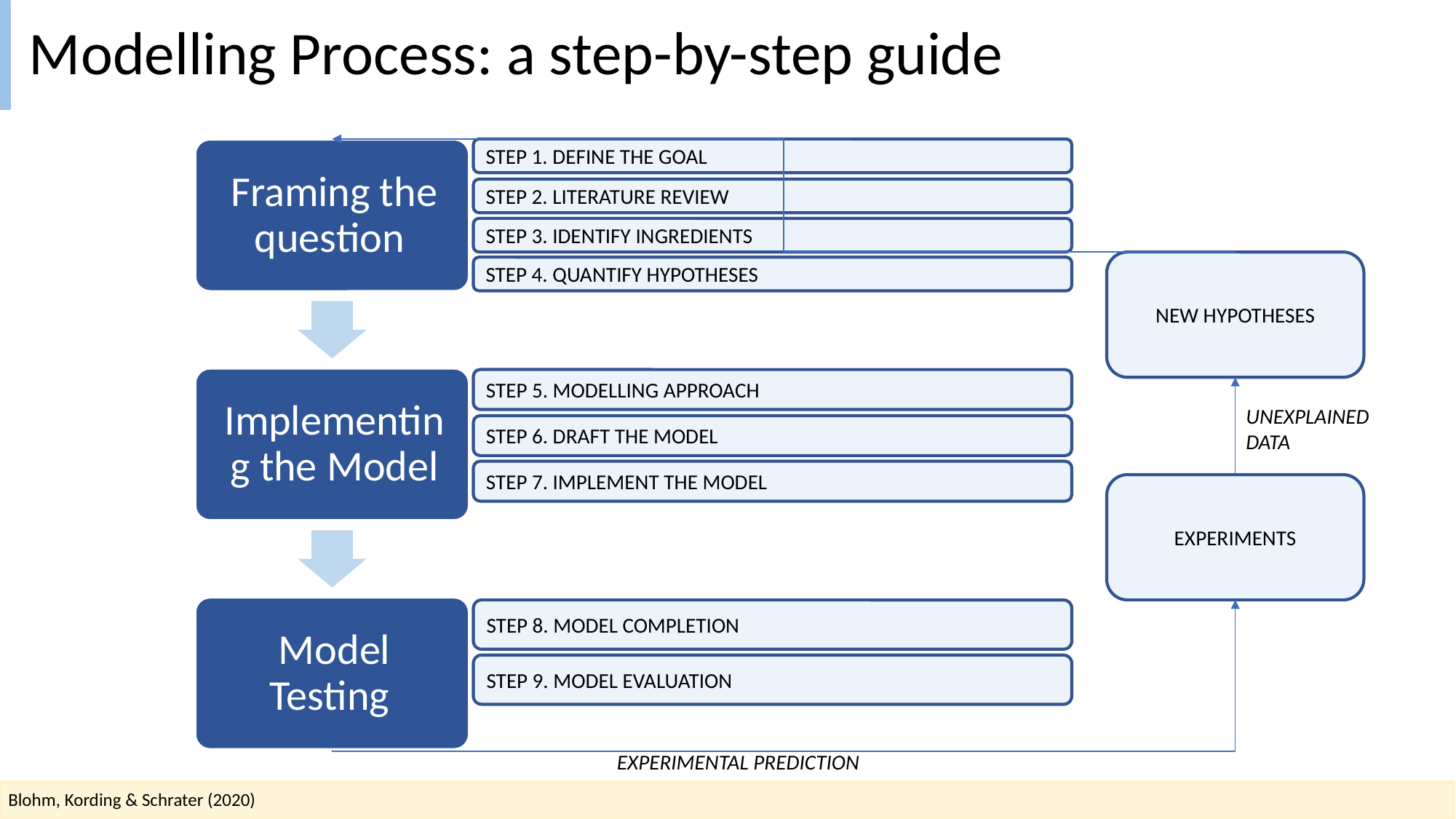

Modelling Process: a step-by-step guide

Framing the question

Implementing the Model

Model Testing
STEP 1. DEFINE THE GOAL
STEP 2. LITERATURE REVIEW
STEP 3. IDENTIFY INGREDIENTS
NEW HYPOTHESES
STEP 4. QUANTIFY HYPOTHESES
STEP 5. MODELLING APPROACH
UNEXPLAINED
DATA
STEP 6. DRAFT THE MODEL
STEP 7. IMPLEMENT THE MODEL
EXPERIMENTS
STEP 8. MODEL COMPLETION
STEP 9. MODEL EVALUATION
EXPERIMENTAL PREDICTION

Blohm, Kording & Schrater (2020)